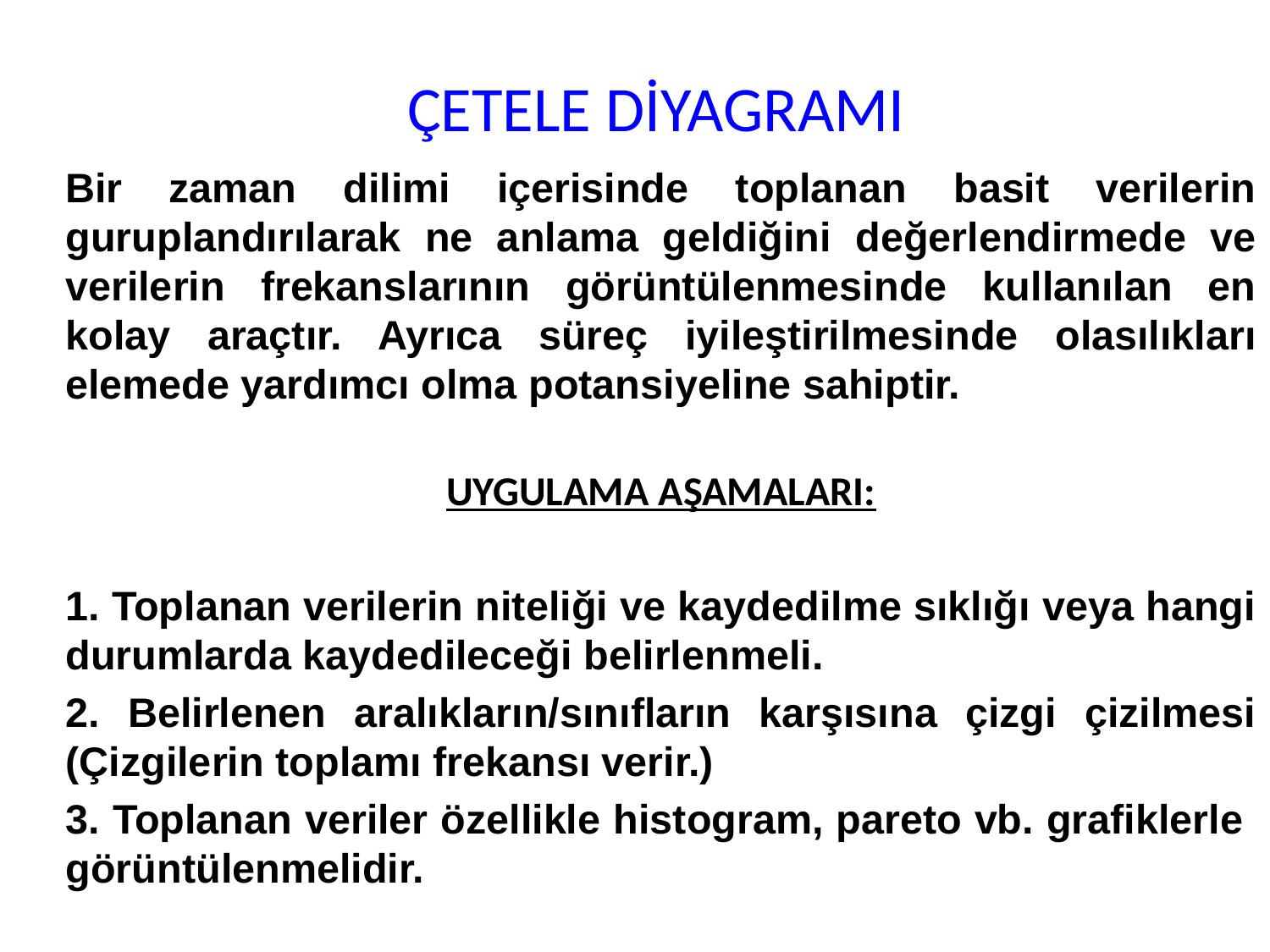

# ÇETELE DİYAGRAMI

Bir zaman dilimi içerisinde toplanan basit verilerin guruplandırılarak ne anlama geldiğini değerlendirmede ve verilerin frekanslarının görüntülenmesinde kullanılan en kolay araçtır. Ayrıca süreç iyileştirilmesinde olasılıkları elemede yardımcı olma potansiyeline sahiptir.

UYGULAMA AŞAMALARI:

1. Toplanan verilerin niteliği ve kaydedilme sıklığı veya hangi durumlarda kaydedileceği belirlenmeli.
2. Belirlenen aralıkların/sınıfların karşısına çizgi çizilmesi (Çizgilerin toplamı frekansı verir.)
3. Toplanan veriler özellikle histogram, pareto vb. grafiklerle  görüntülenmelidir.